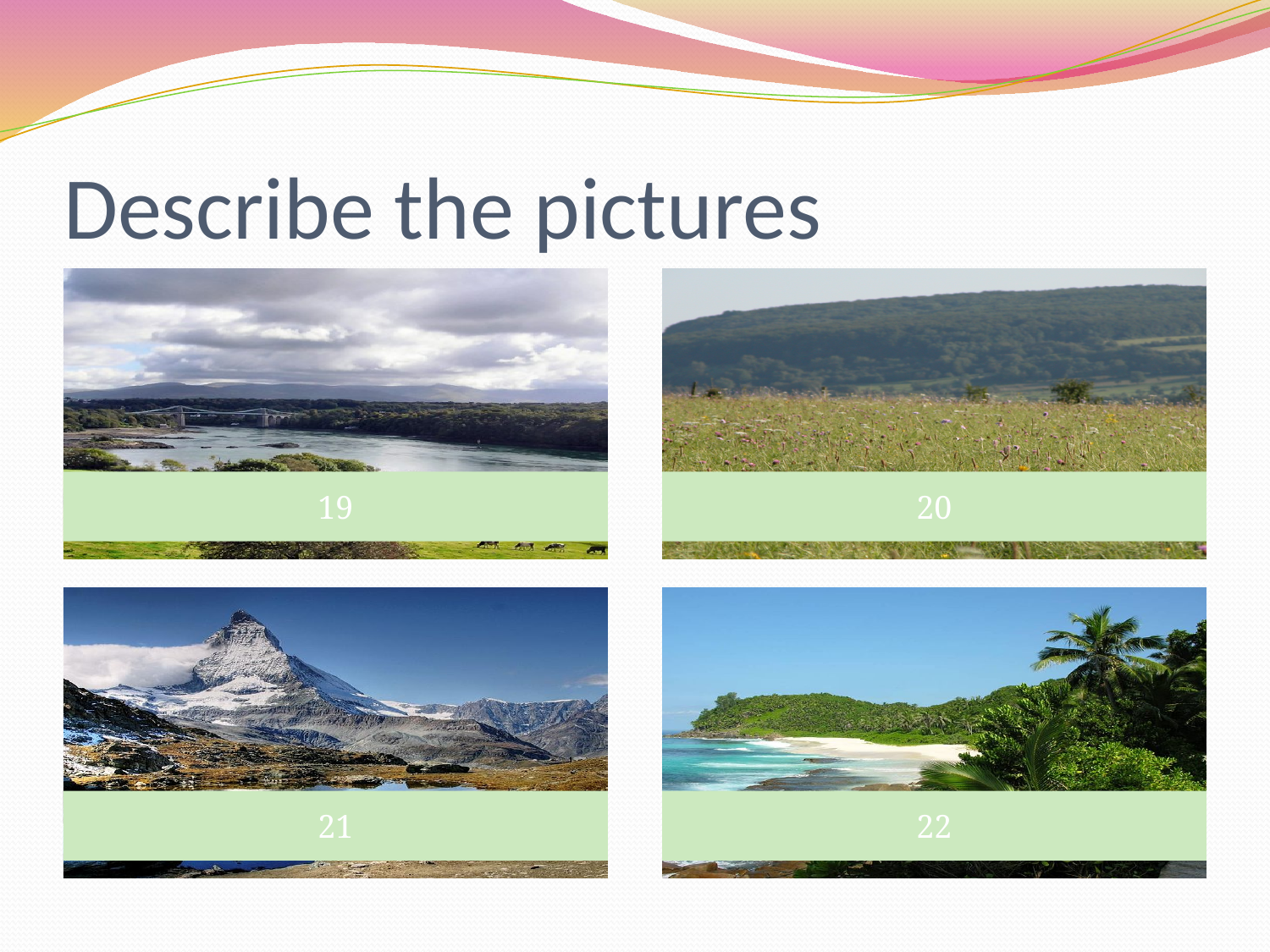

# Describe the pictures
19
20
21
22